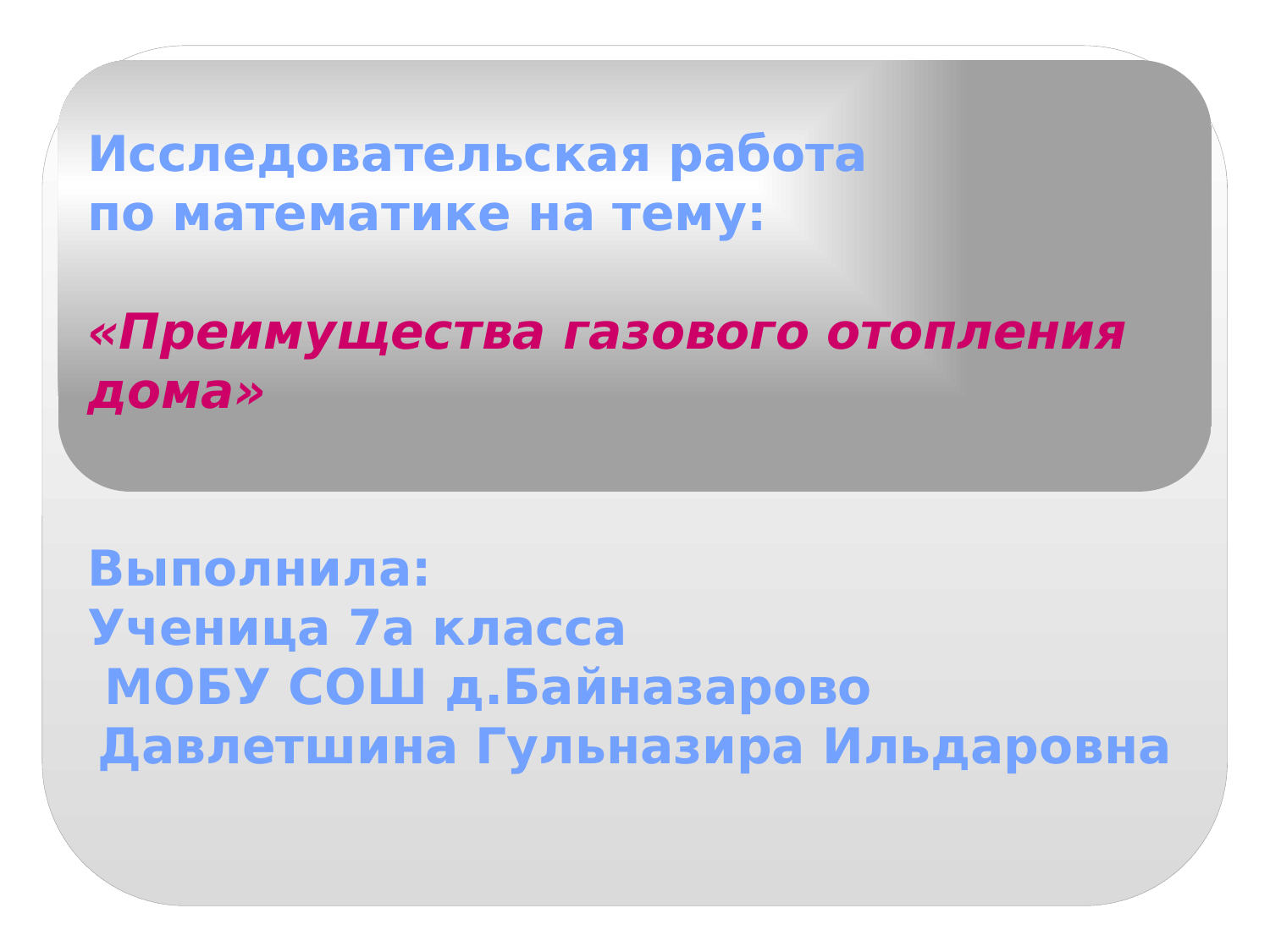

Исследовательская работа
по математике на тему:

«Преимущества газового отопления дома»

Выполнила:
Ученица 7а класса
 МОБУ СОШ д.Байназарово
Давлетшина Гульназира Ильдаровна